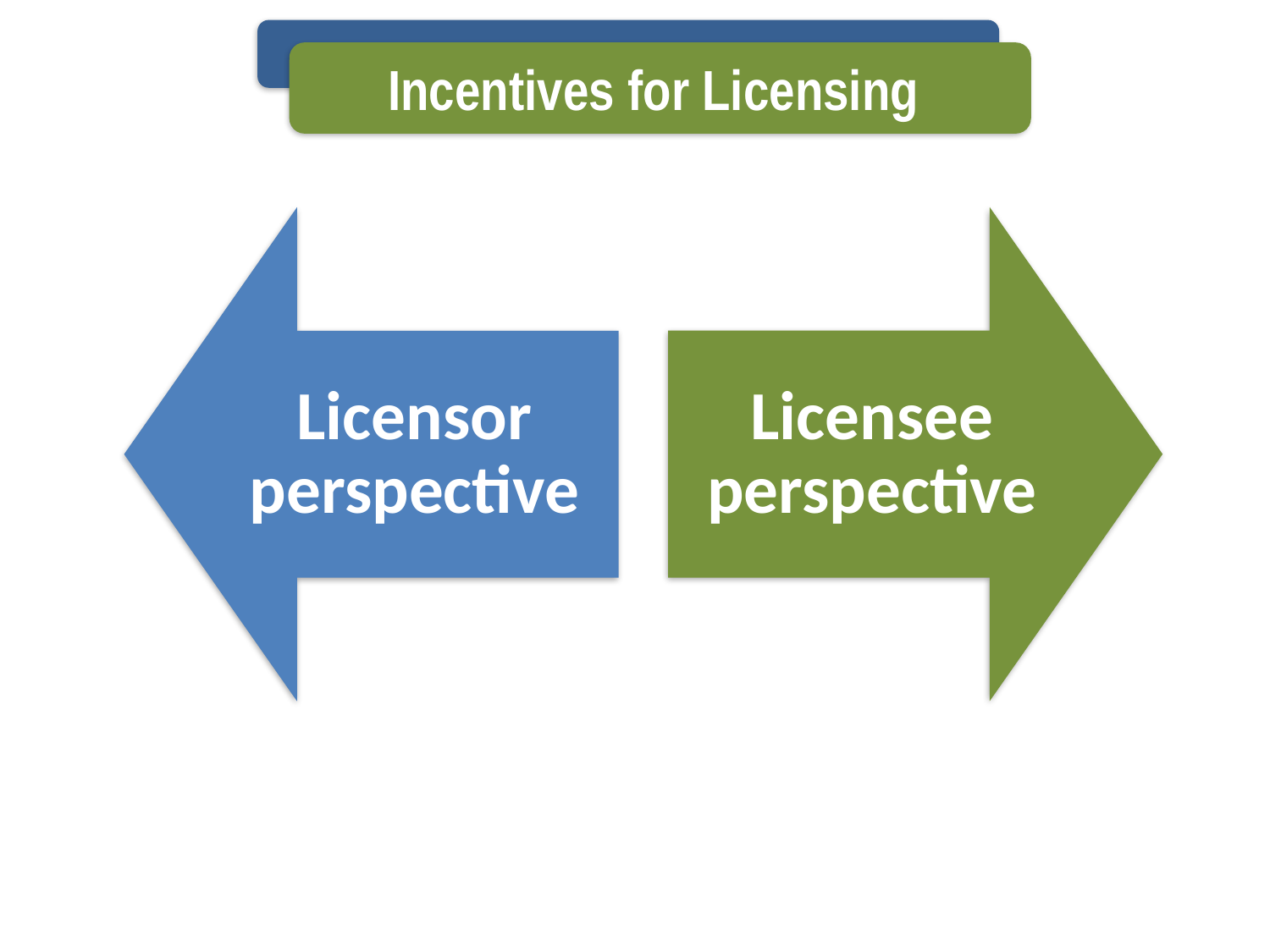

Incentives for Licensing
Licensor perspective
Licensee perspective